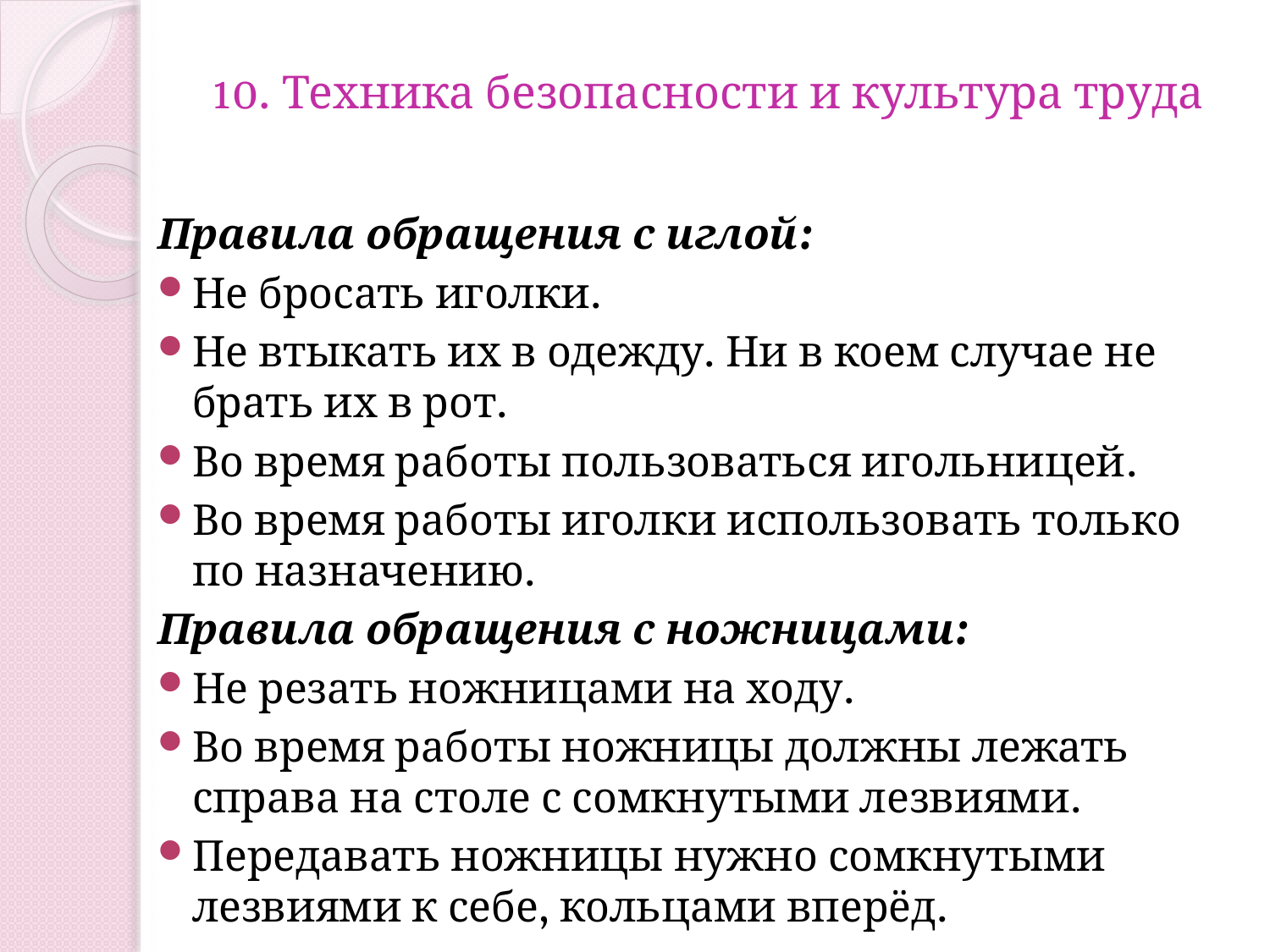

# 10. Техника безопасности и культура труда
Правила обращения с иглой:
Не бросать иголки.
Не втыкать их в одежду. Ни в коем случае не брать их в рот.
Во время работы пользоваться игольницей.
Во время работы иголки использовать только по назначению.
Правила обращения с ножницами:
Не резать ножницами на ходу.
Во время работы ножницы должны лежать справа на столе с сомкнутыми лезвиями.
Передавать ножницы нужно сомкнутыми лезвиями к себе, кольцами вперёд.